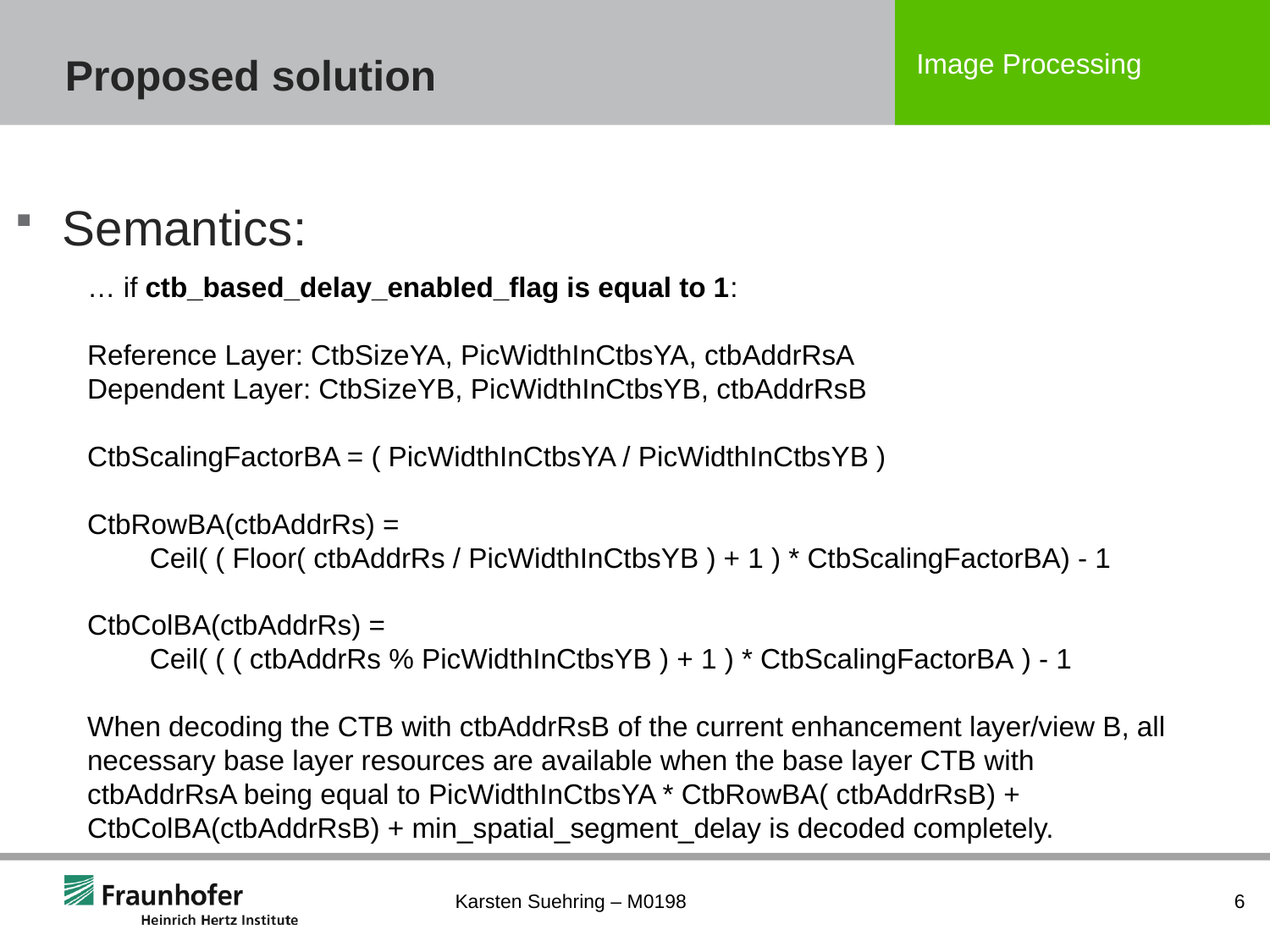

# Proposed solution
Semantics:
… if ctb_based_delay_enabled_flag is equal to 1:

Reference Layer: CtbSizeYA, PicWidthInCtbsYA, ctbAddrRsA
Dependent Layer: CtbSizeYB, PicWidthInCtbsYB, ctbAddrRsB

CtbScalingFactorBA = ( PicWidthInCtbsYA / PicWidthInCtbsYB )

CtbRowBA(ctbAddrRs) =
	Ceil( ( Floor( ctbAddrRs / PicWidthInCtbsYB ) + 1 ) * CtbScalingFactorBA) - 1

CtbColBA(ctbAddrRs) =
	Ceil( ( ( ctbAddrRs % PicWidthInCtbsYB ) + 1 ) * CtbScalingFactorBA ) - 1

When decoding the CTB with ctbAddrRsB of the current enhancement layer/view B, all necessary base layer resources are available when the base layer CTB with ctbAddrRsA being equal to PicWidthInCtbsYA * CtbRowBA( ctbAddrRsB) + CtbColBA(ctbAddrRsB) + min_spatial_segment_delay is decoded completely.

Karsten Suehring – M0198
6